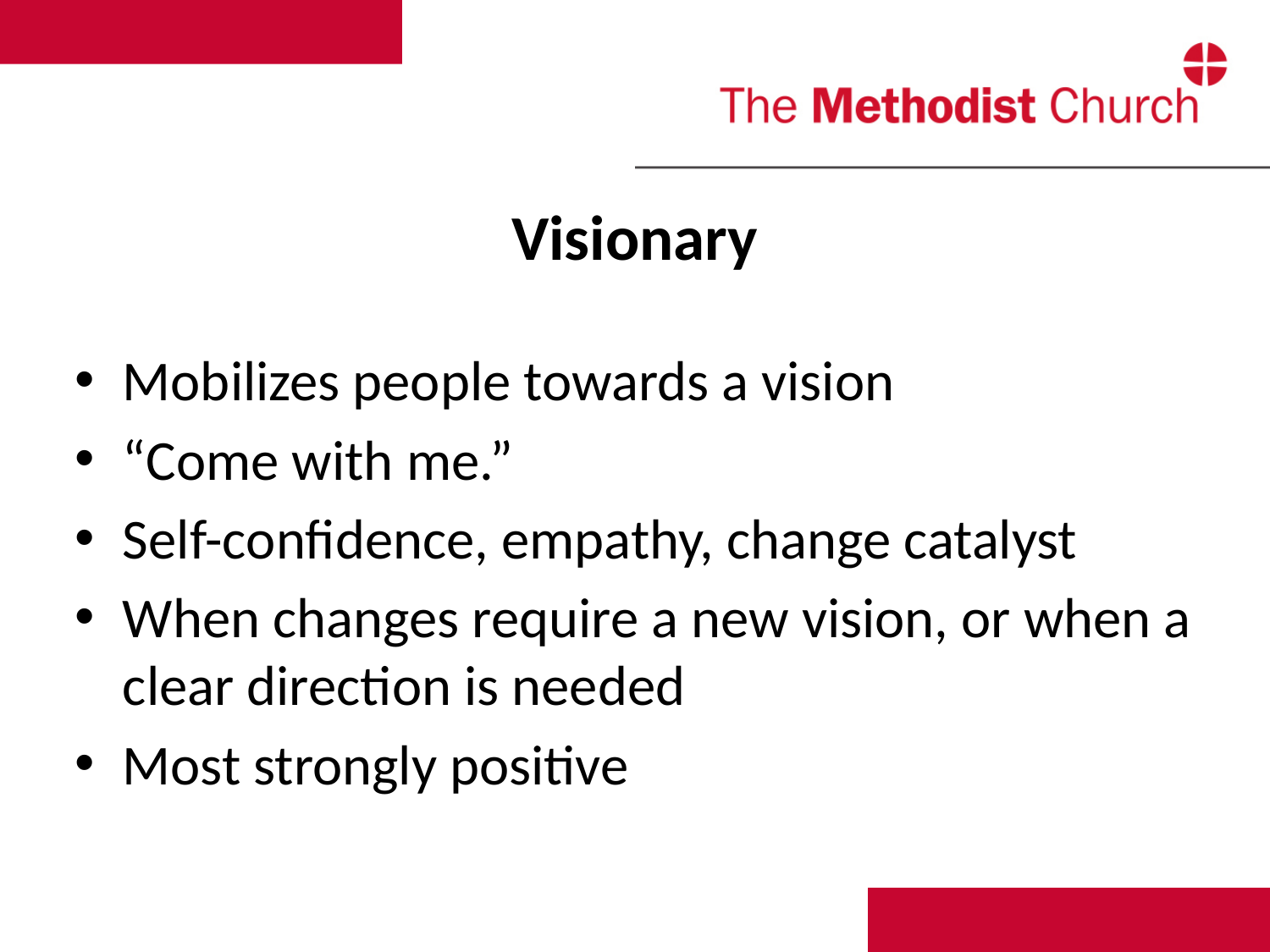

# Visionary
Mobilizes people towards a vision
“Come with me.”
Self-confidence, empathy, change catalyst
When changes require a new vision, or when a clear direction is needed
Most strongly positive